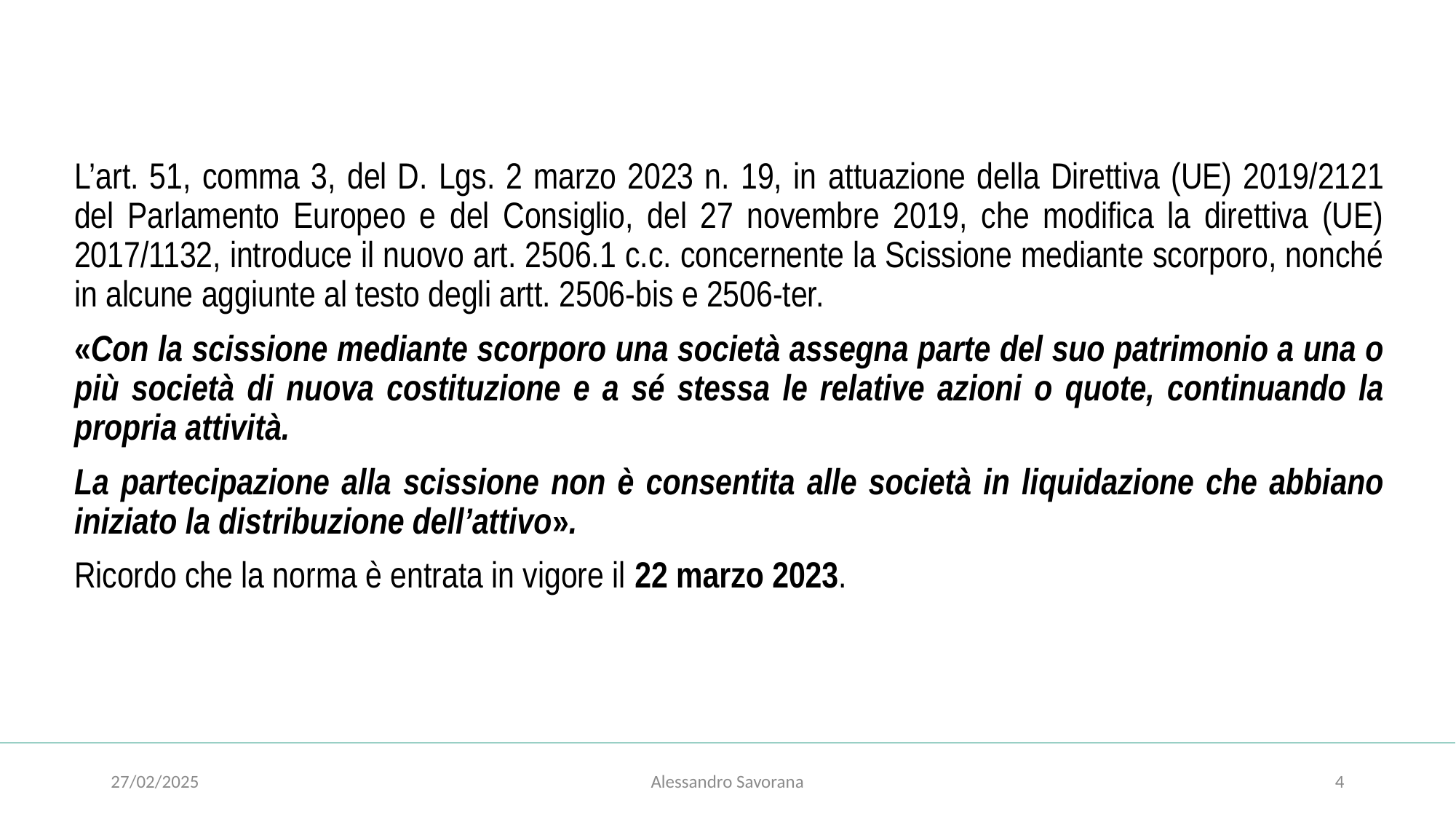

#

L’art. 51, comma 3, del D. Lgs. 2 marzo 2023 n. 19, in attuazione della Direttiva (UE) 2019/2121 del Parlamento Europeo e del Consiglio, del 27 novembre 2019, che modifica la direttiva (UE) 2017/1132, introduce il nuovo art. 2506.1 c.c. concernente la Scissione mediante scorporo, nonché in alcune aggiunte al testo degli artt. 2506-bis e 2506-ter.
«Con la scissione mediante scorporo una società assegna parte del suo patrimonio a una o più società di nuova costituzione e a sé stessa le relative azioni o quote, continuando la propria attività.
La partecipazione alla scissione non è consentita alle società in liquidazione che abbiano iniziato la distribuzione dell’attivo».
Ricordo che la norma è entrata in vigore il 22 marzo 2023.

27/02/2025
Alessandro Savorana
4